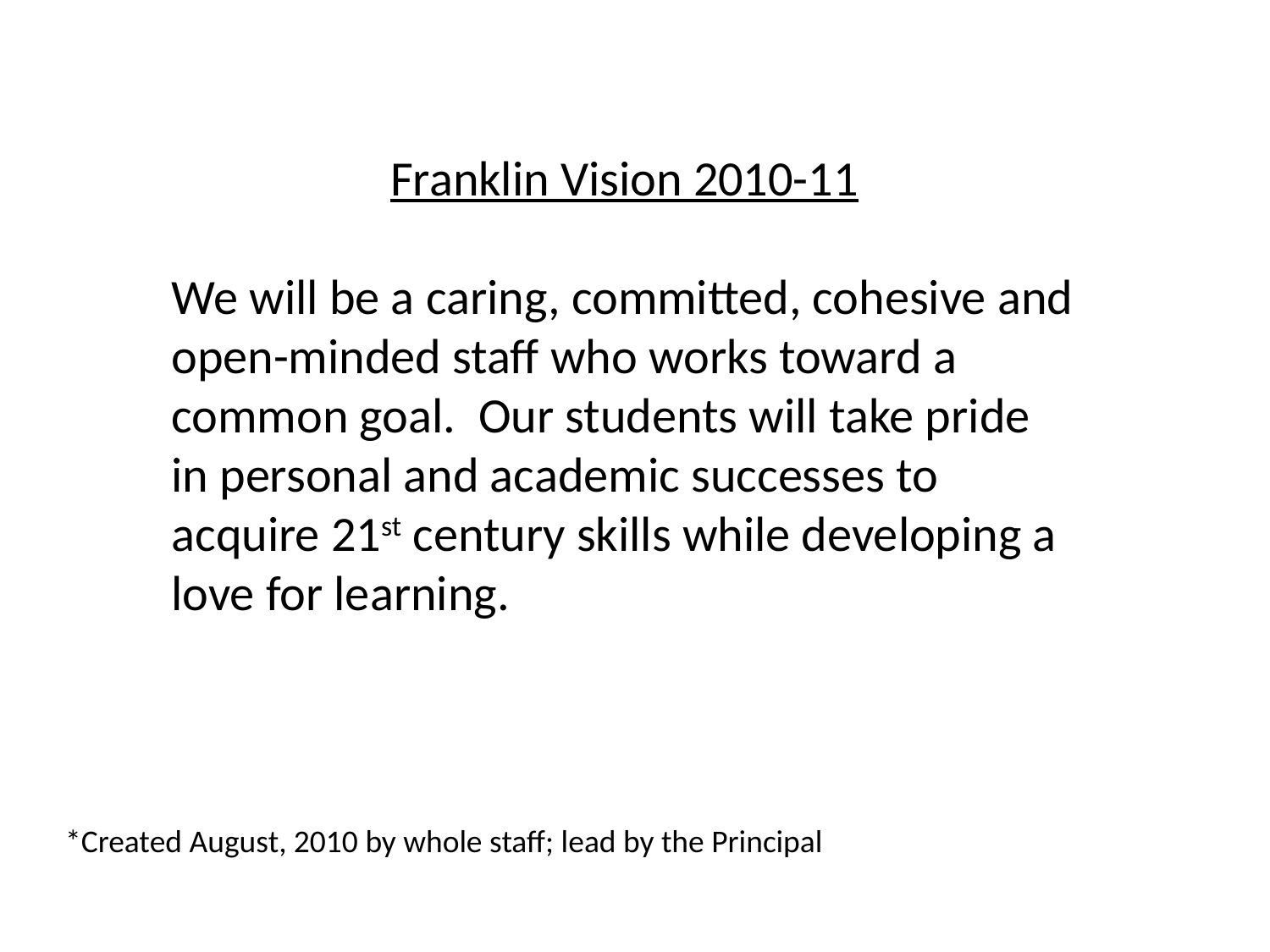

Franklin Vision 2010-11

We will be a caring, committed, cohesive and open-minded staff who works toward a common goal.  Our students will take pride in personal and academic successes to acquire 21st century skills while developing a love for learning.
*Created August, 2010 by whole staff; lead by the Principal